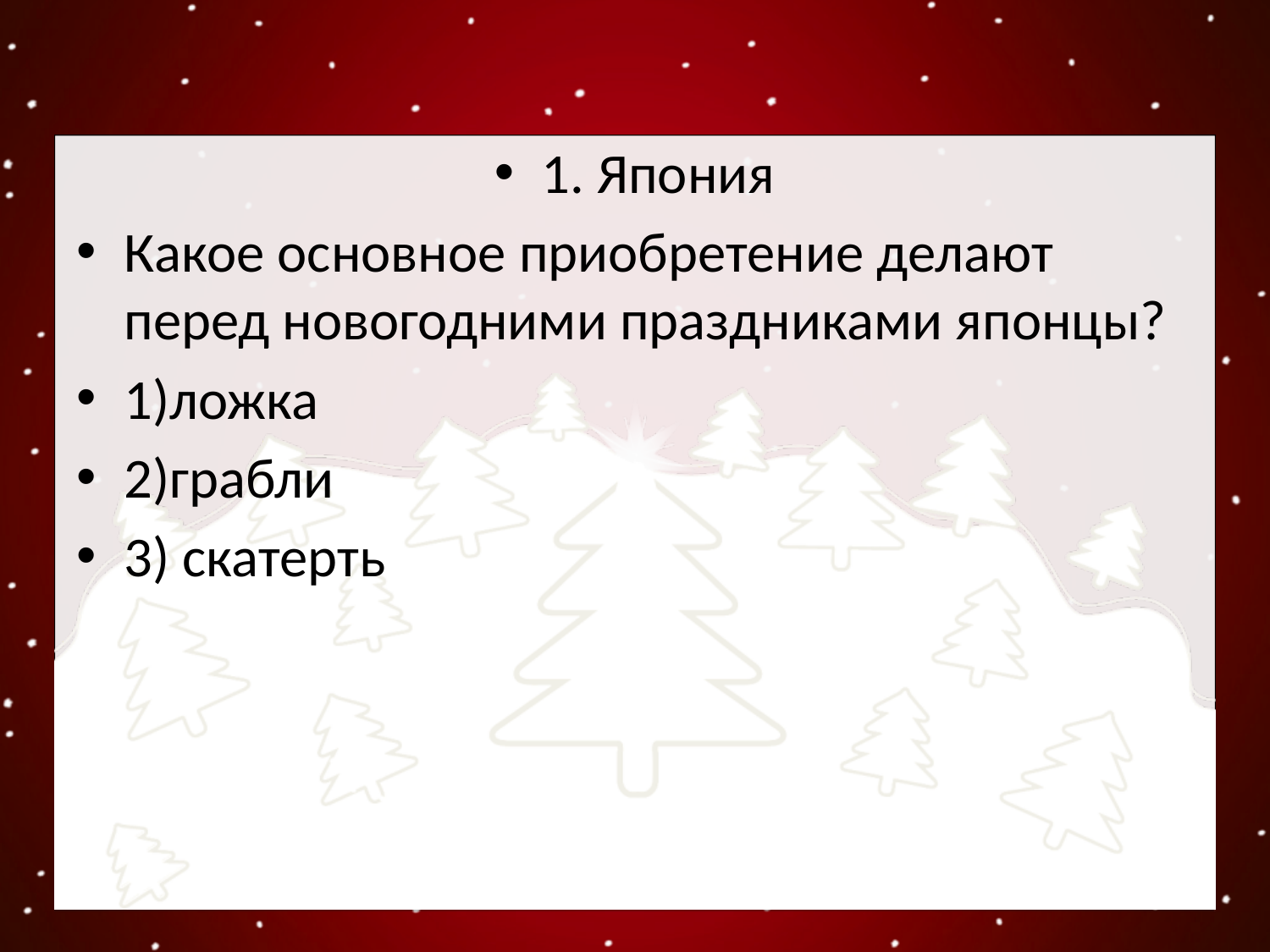

1. Япония
Какое основное приобретение делают перед новогодними праздниками японцы?
1)ложка
2)грабли
3) скатерть